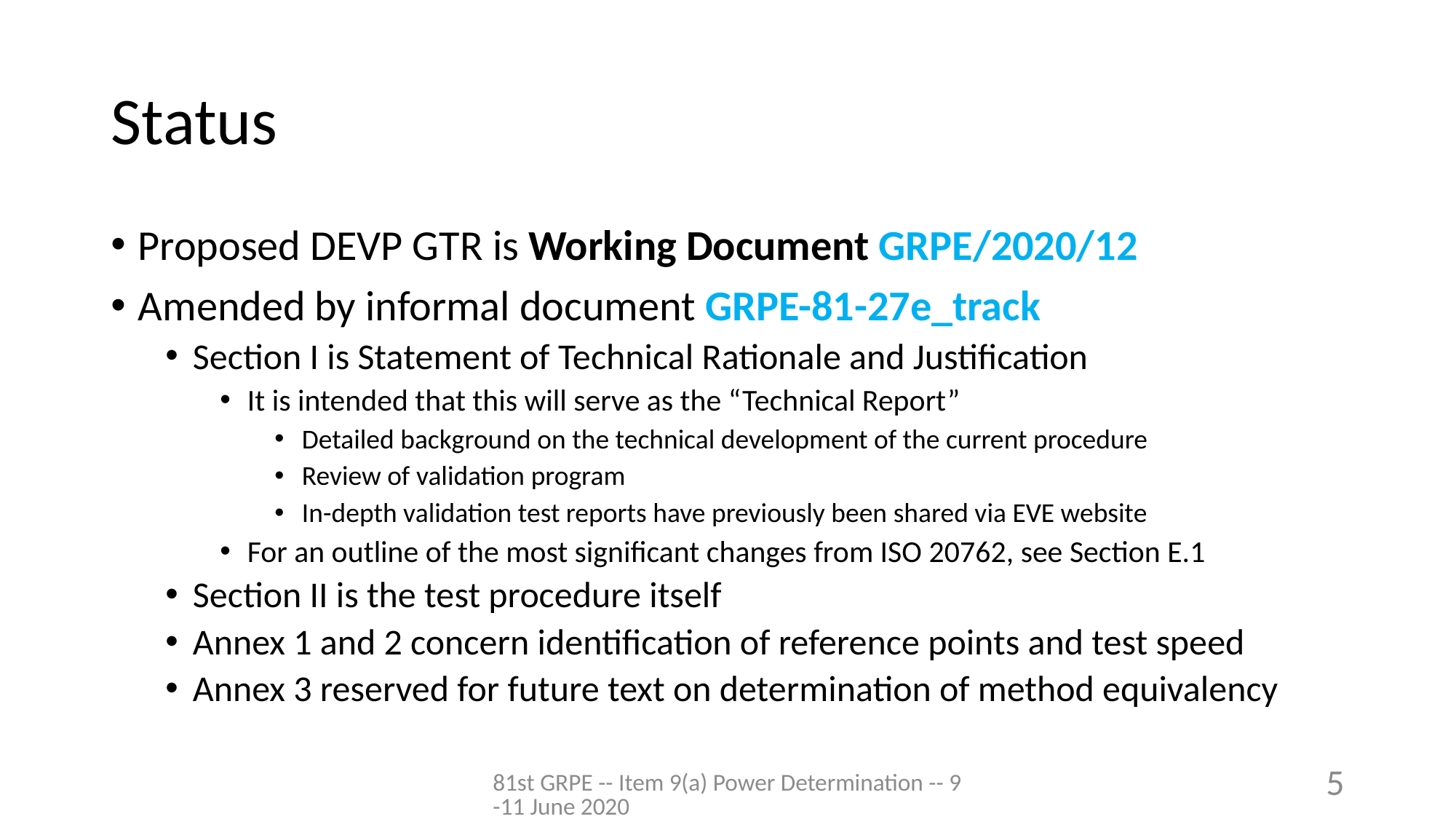

# Status
Proposed DEVP GTR is Working Document GRPE/2020/12
Amended by informal document GRPE-81-27e_track
Section I is Statement of Technical Rationale and Justification
It is intended that this will serve as the “Technical Report”
Detailed background on the technical development of the current procedure
Review of validation program
In-depth validation test reports have previously been shared via EVE website
For an outline of the most significant changes from ISO 20762, see Section E.1
Section II is the test procedure itself
Annex 1 and 2 concern identification of reference points and test speed
Annex 3 reserved for future text on determination of method equivalency
81st GRPE -- Item 9(a) Power Determination -- 9-11 June 2020
5